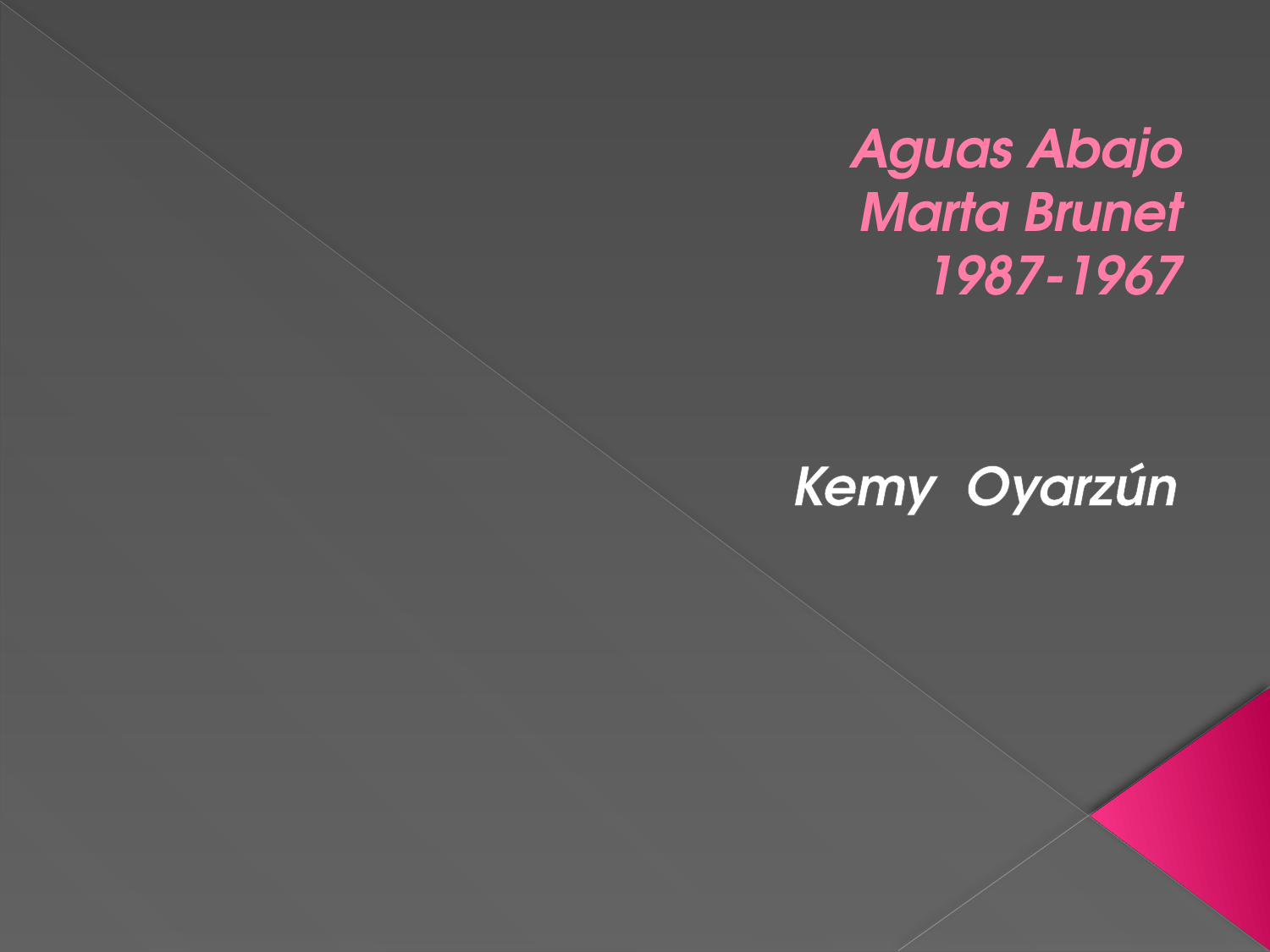

# Aguas Abajo Marta Brunet 1987-1967
Kemy  Oyarzún